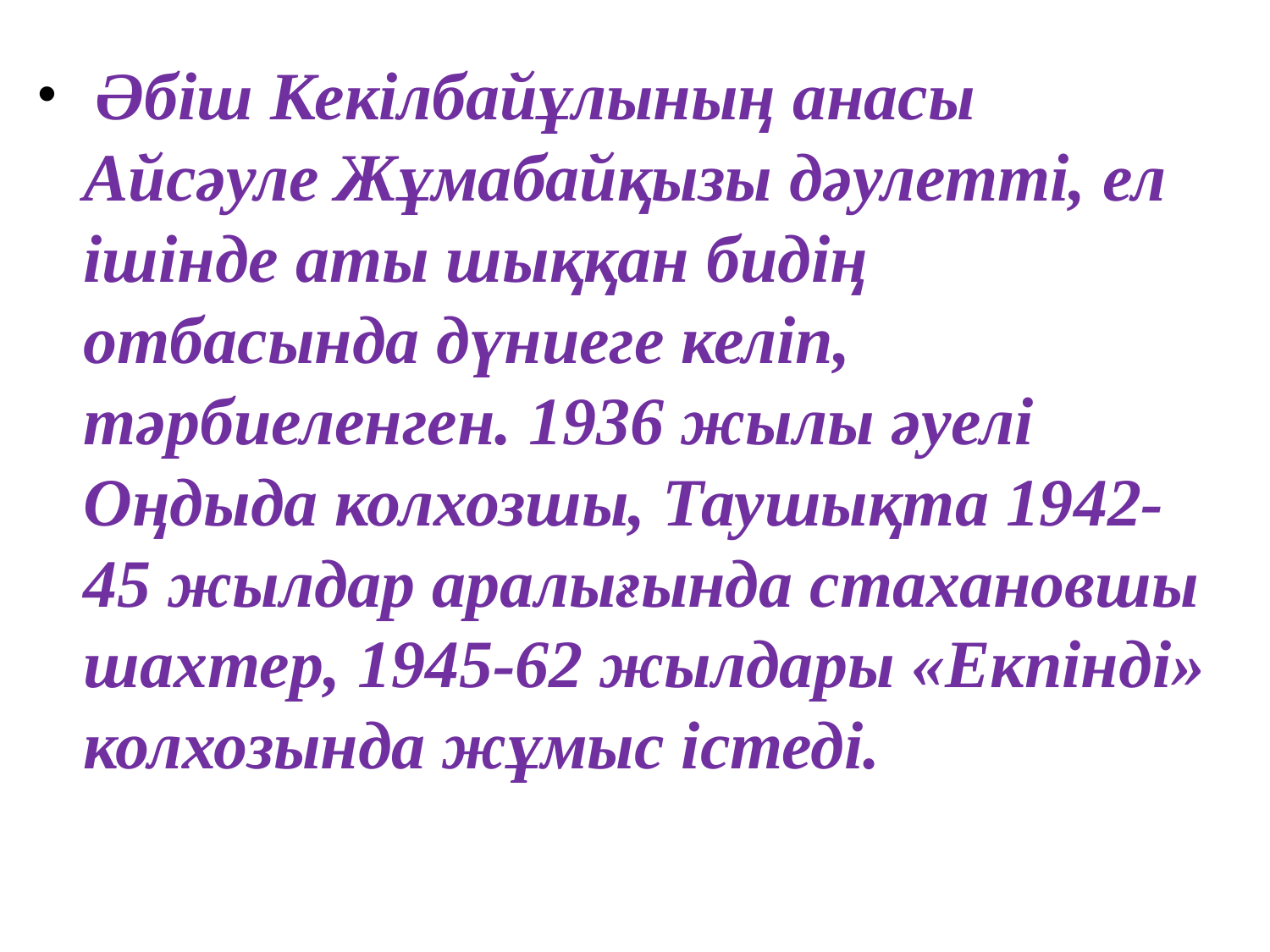

Әбіш Кекілбайұлының анасы Айсәуле Жұмабайқызы дәулетті, ел ішінде аты шыққан бидің отбасында дүниеге келіп, тәрбиеленген. 1936 жылы әуелі Оңдыда колхозшы, Таушықта 1942-45 жылдар аралығында стахановшы шахтер, 1945-62 жылдары «Екпінді» колхозында жұмыс істеді.